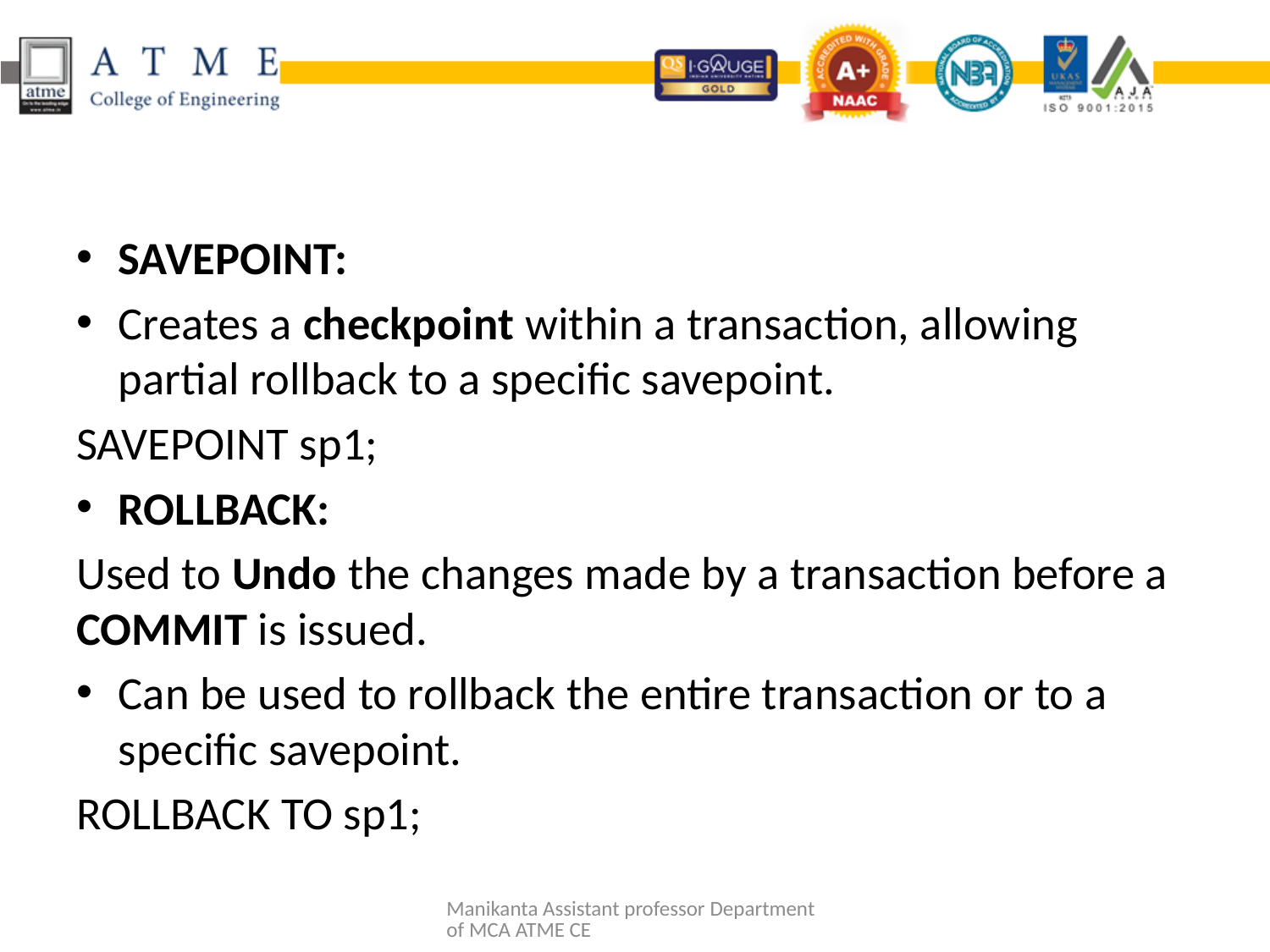

#
SAVEPOINT:
Creates a checkpoint within a transaction, allowing partial rollback to a specific savepoint.
SAVEPOINT sp1;
ROLLBACK:
Used to Undo the changes made by a transaction before a COMMIT is issued.
Can be used to rollback the entire transaction or to a specific savepoint.
ROLLBACK TO sp1;
Manikanta Assistant professor Department of MCA ATME CE